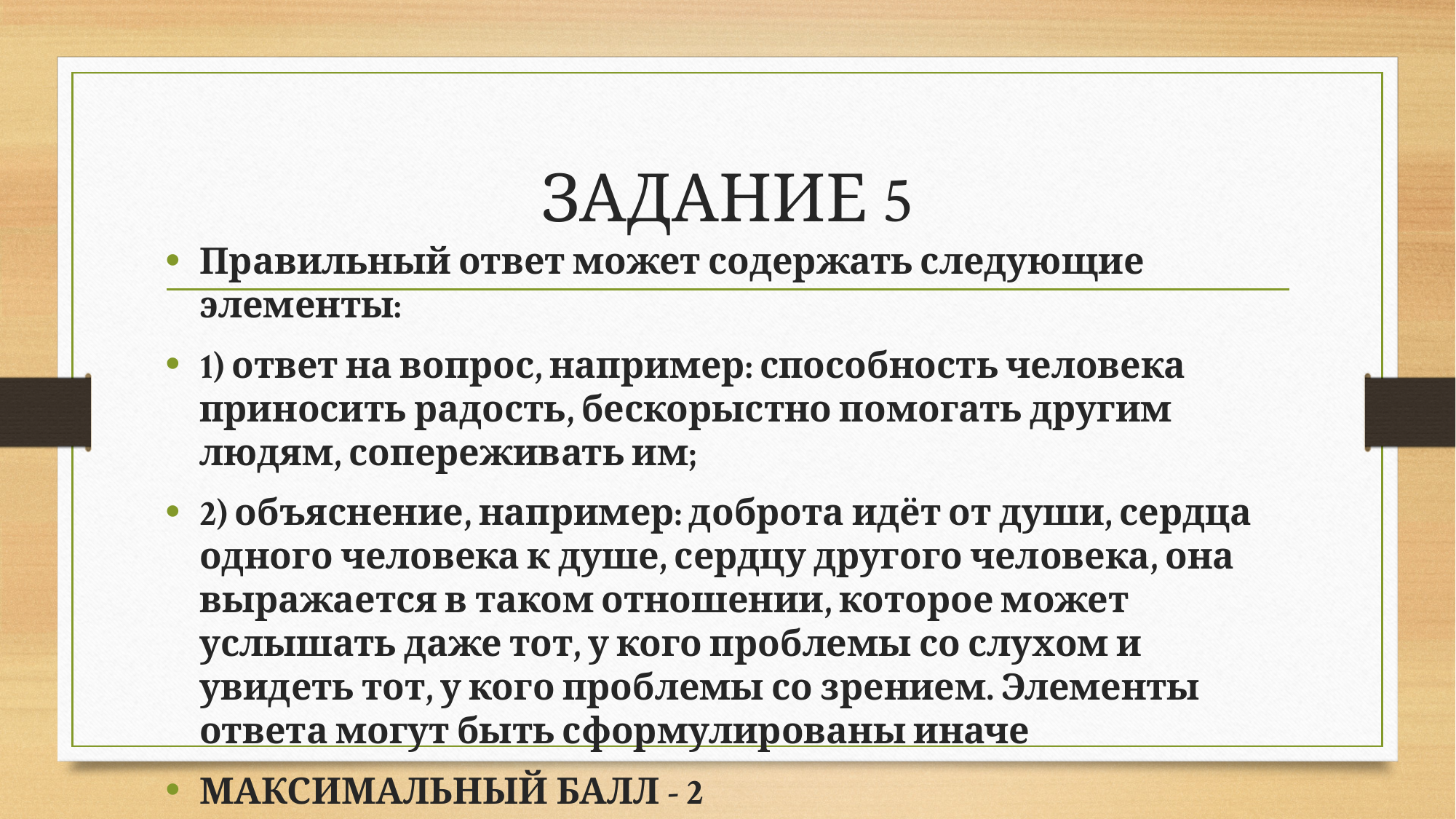

# ЗАДАНИЕ 5
Правильный ответ может содержать следующие элементы:
1) ответ на вопрос, например: способность человека приносить радость, бескорыстно помогать другим людям, сопереживать им;
2) объяснение, например: доброта идёт от души, сердца одного человека к душе, сердцу другого человека, она выражается в таком отношении, которое может услышать даже тот, у кого проблемы со слухом и увидеть тот, у кого проблемы со зрением. Элементы ответа могут быть сформулированы иначе
МАКСИМАЛЬНЫЙ БАЛЛ - 2